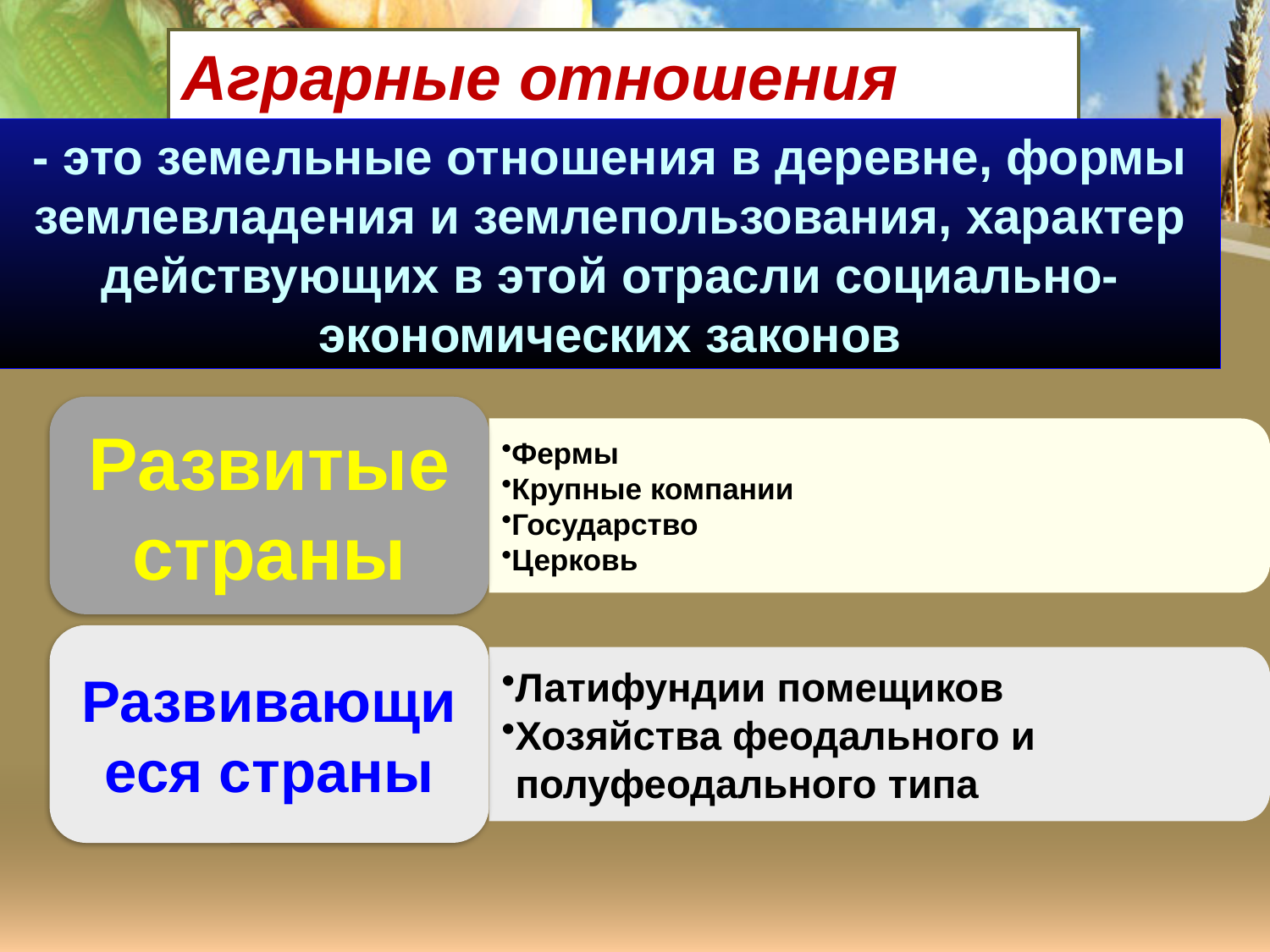

# Аграрные отношения
- это земельные отношения в деревне, формы землевладения и землепользования, характер действующих в этой отрасли социально-экономических законов
Развитые страны
Фермы
Крупные компании
Развивающиеся страны
Латифундии помещиков
Хозяйства феодального и полуфеодального типа
Государство
Церковь